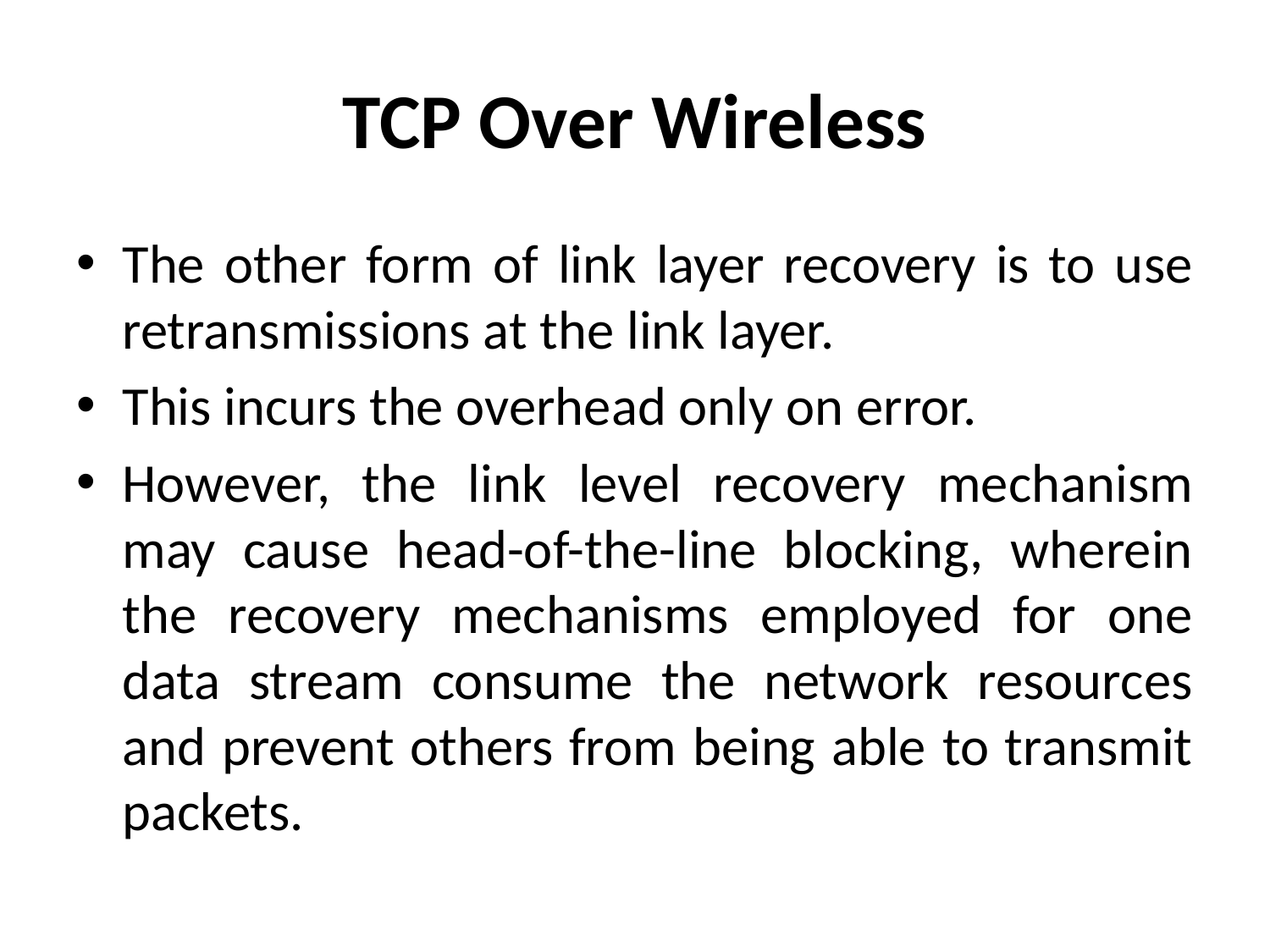

# TCP Over Wireless
The other form of link layer recovery is to use retransmissions at the link layer.
This incurs the overhead only on error.
However, the link level recovery mechanism may cause head-of-the-line blocking, wherein the recovery mechanisms employed for one data stream consume the network resources and prevent others from being able to transmit packets.